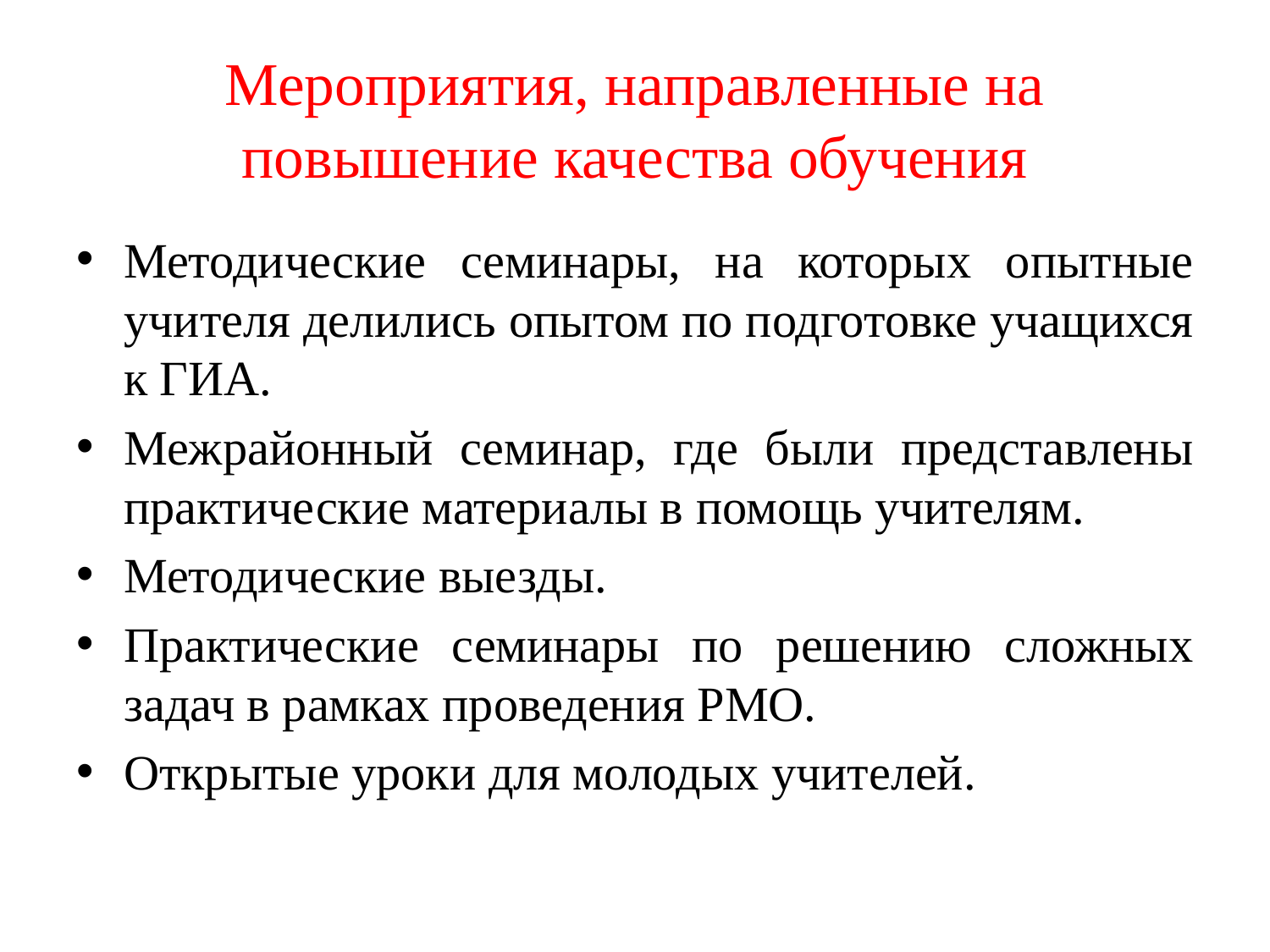

# Мероприятия, направленные на повышение качества обучения
Методические семинары, на которых опытные учителя делились опытом по подготовке учащихся к ГИА.
Межрайонный семинар, где были представлены практические материалы в помощь учителям.
Методические выезды.
Практические семинары по решению сложных задач в рамках проведения РМО.
Открытые уроки для молодых учителей.